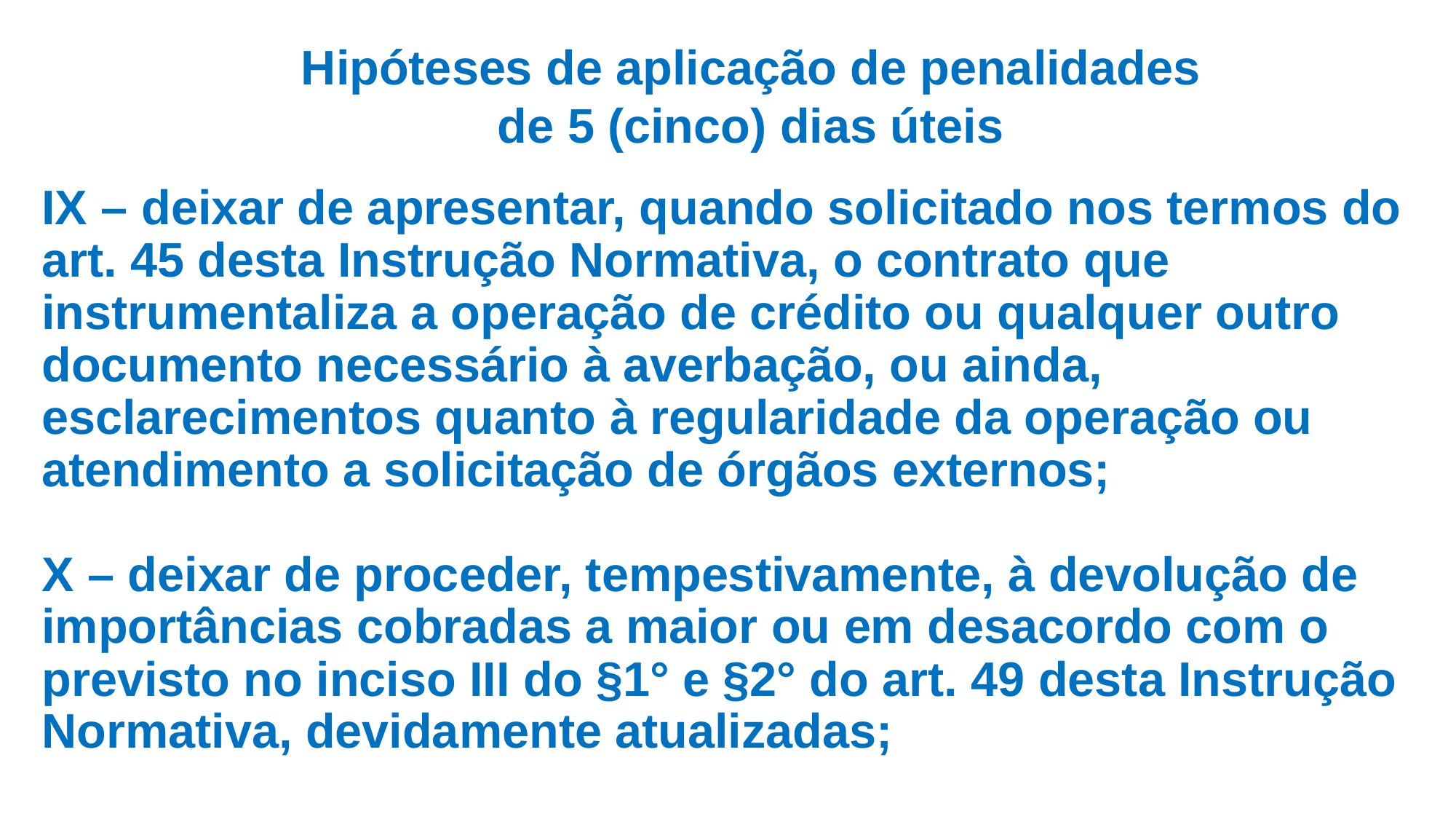

Hipóteses de aplicação de penalidades de 5 (cinco) dias úteis
# IX – deixar de apresentar, quando solicitado nos termos do art. 45 desta Instrução Normativa, o contrato que instrumentaliza a operação de crédito ou qualquer outro documento necessário à averbação, ou ainda, esclarecimentos quanto à regularidade da operação ou atendimento a solicitação de órgãos externos; X – deixar de proceder, tempestivamente, à devolução de importâncias cobradas a maior ou em desacordo com o previsto no inciso III do §1° e §2° do art. 49 desta Instrução Normativa, devidamente atualizadas;